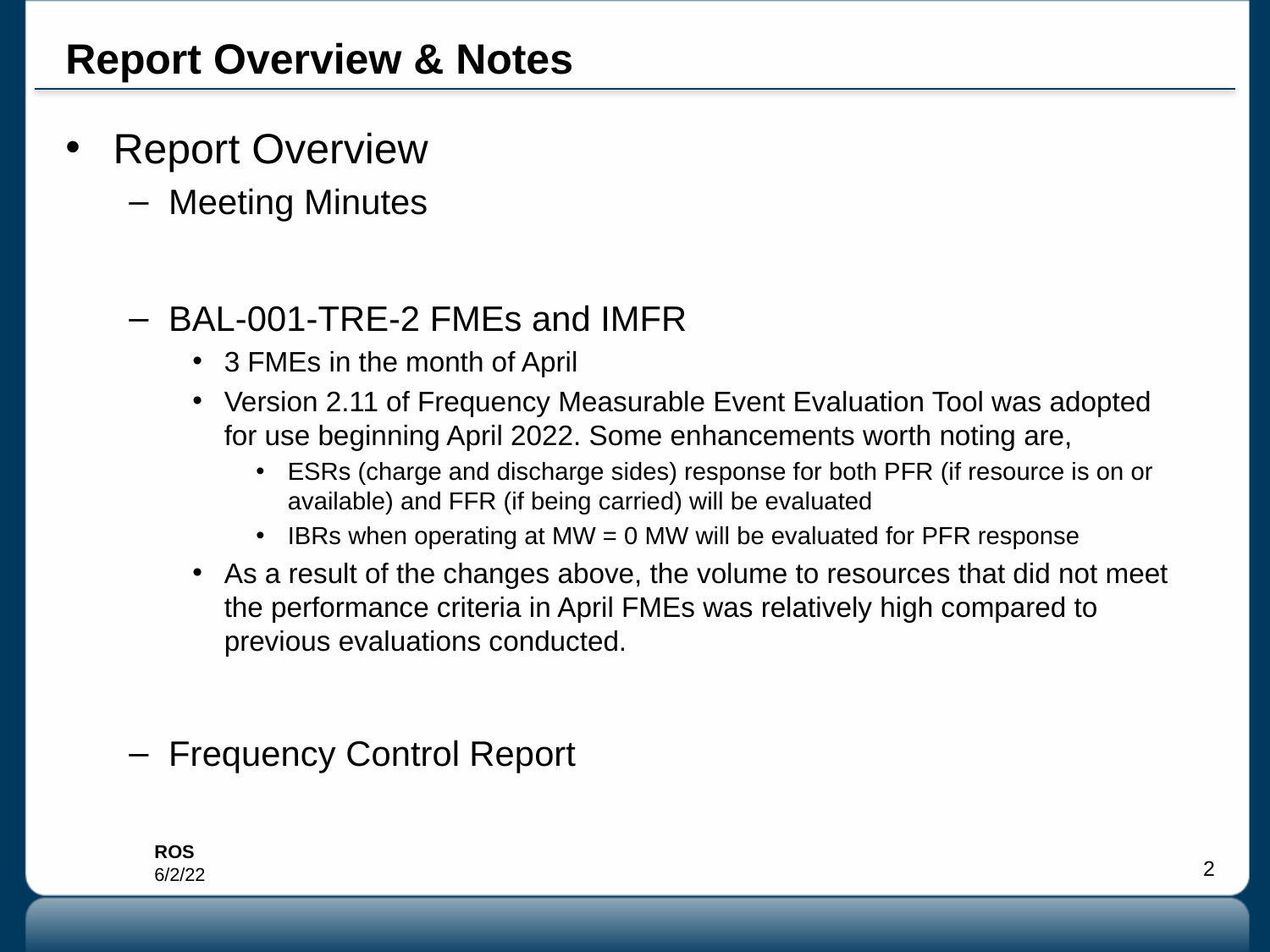

# Report Overview & Notes
Report Overview
Meeting Minutes

BAL-001-TRE-2 FMEs and IMFR
3 FMEs in the month of April
Version 2.11 of Frequency Measurable Event Evaluation Tool was adopted for use beginning April 2022. Some enhancements worth noting are,
ESRs (charge and discharge sides) response for both PFR (if resource is on or available) and FFR (if being carried) will be evaluated
IBRs when operating at MW = 0 MW will be evaluated for PFR response
As a result of the changes above, the volume to resources that did not meet the performance criteria in April FMEs was relatively high compared to previous evaluations conducted.

Frequency Control Report